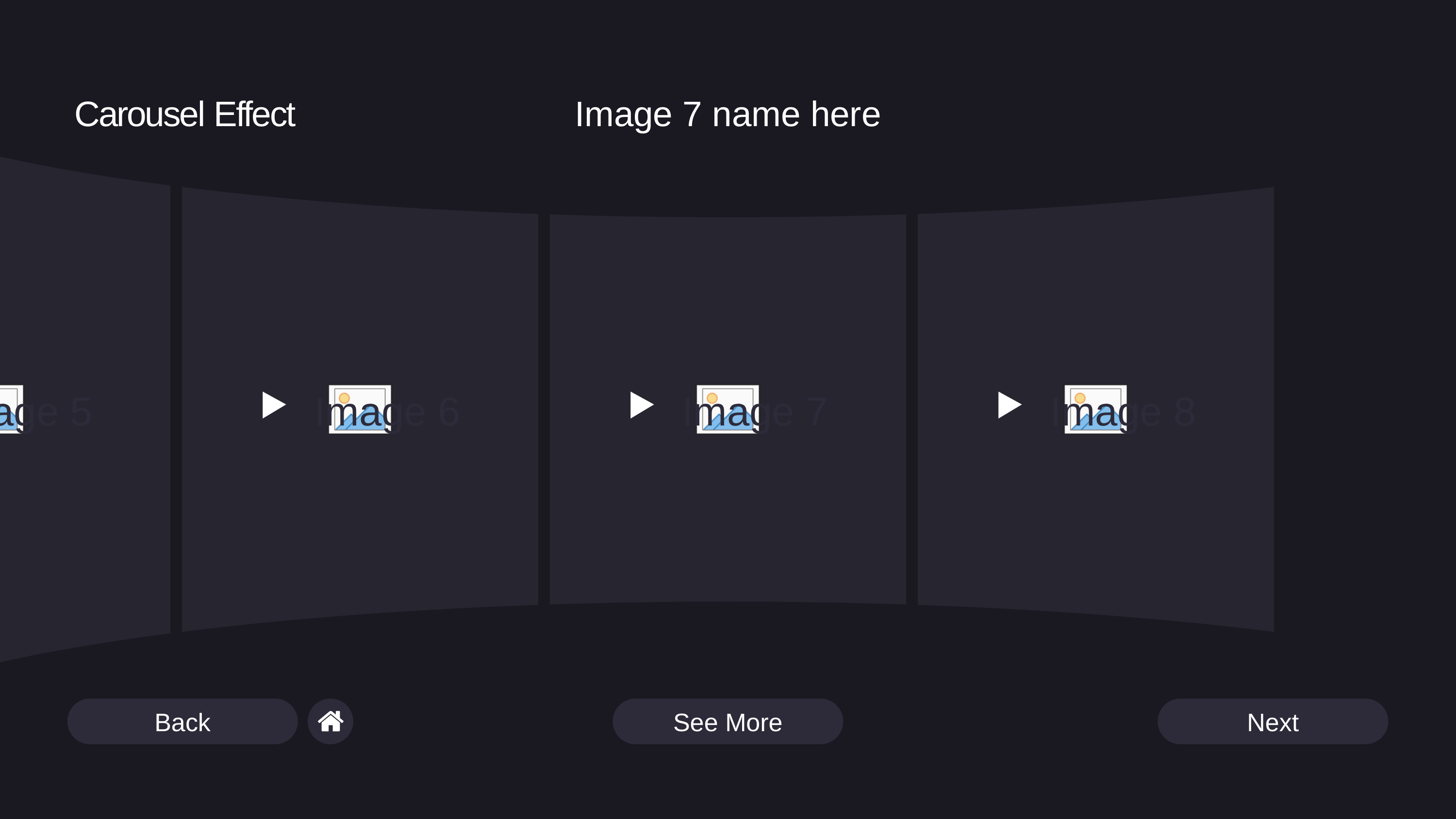

Carousel Effect
Image 7 name here

Back
See More
Next